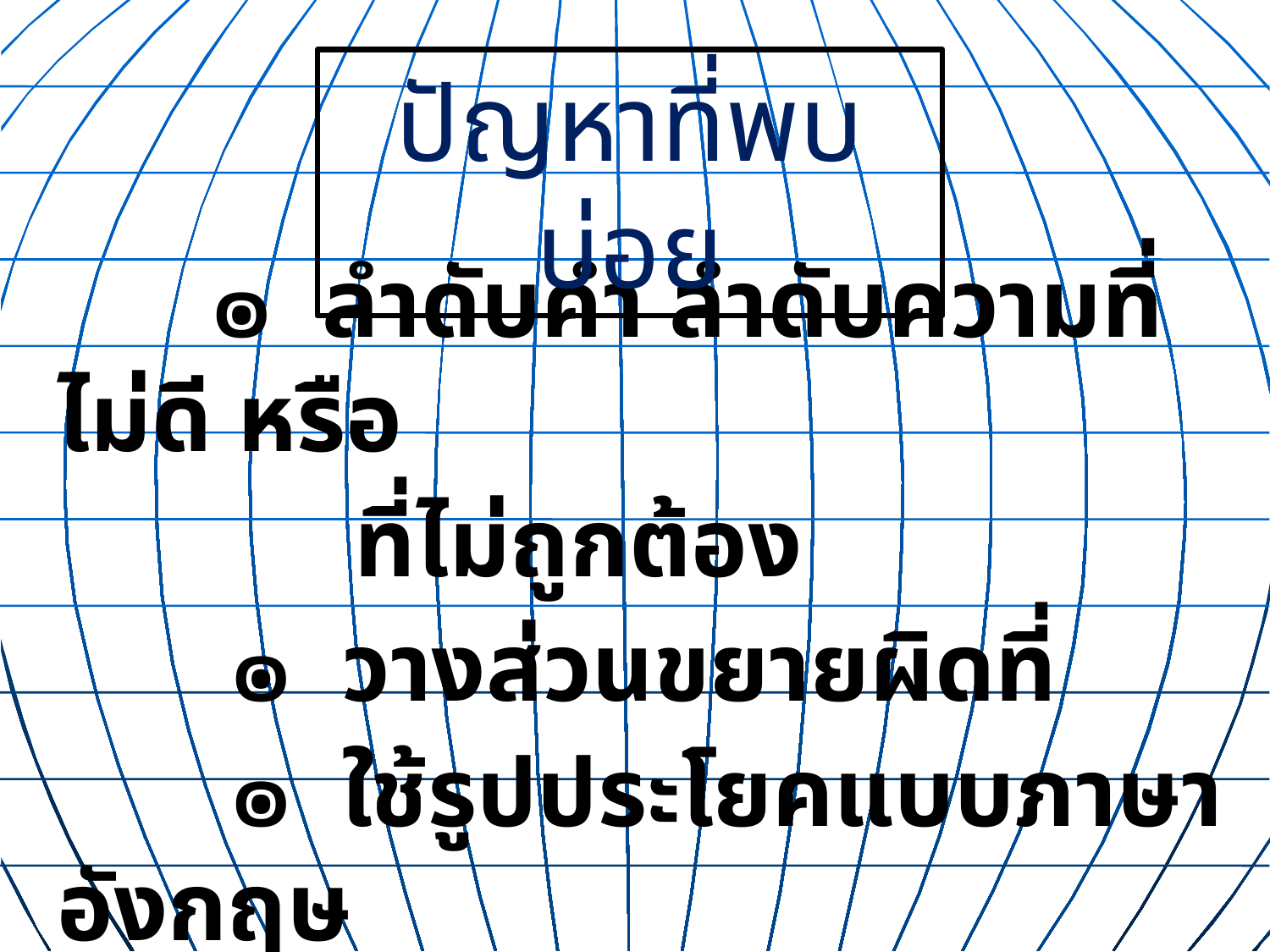

ปัญหาที่พบบ่อย
       ๏  ลำดับคำ ลำดับความที่ไม่ดี หรือ
            ที่ไม่ถูกต้อง
       ๏  วางส่วนขยายผิดที่
       ๏  ใช้รูปประโยคแบบภาษาอังกฤษ
       ๏  ใช้ภาษาอังกฤษแทนภาษาไทย